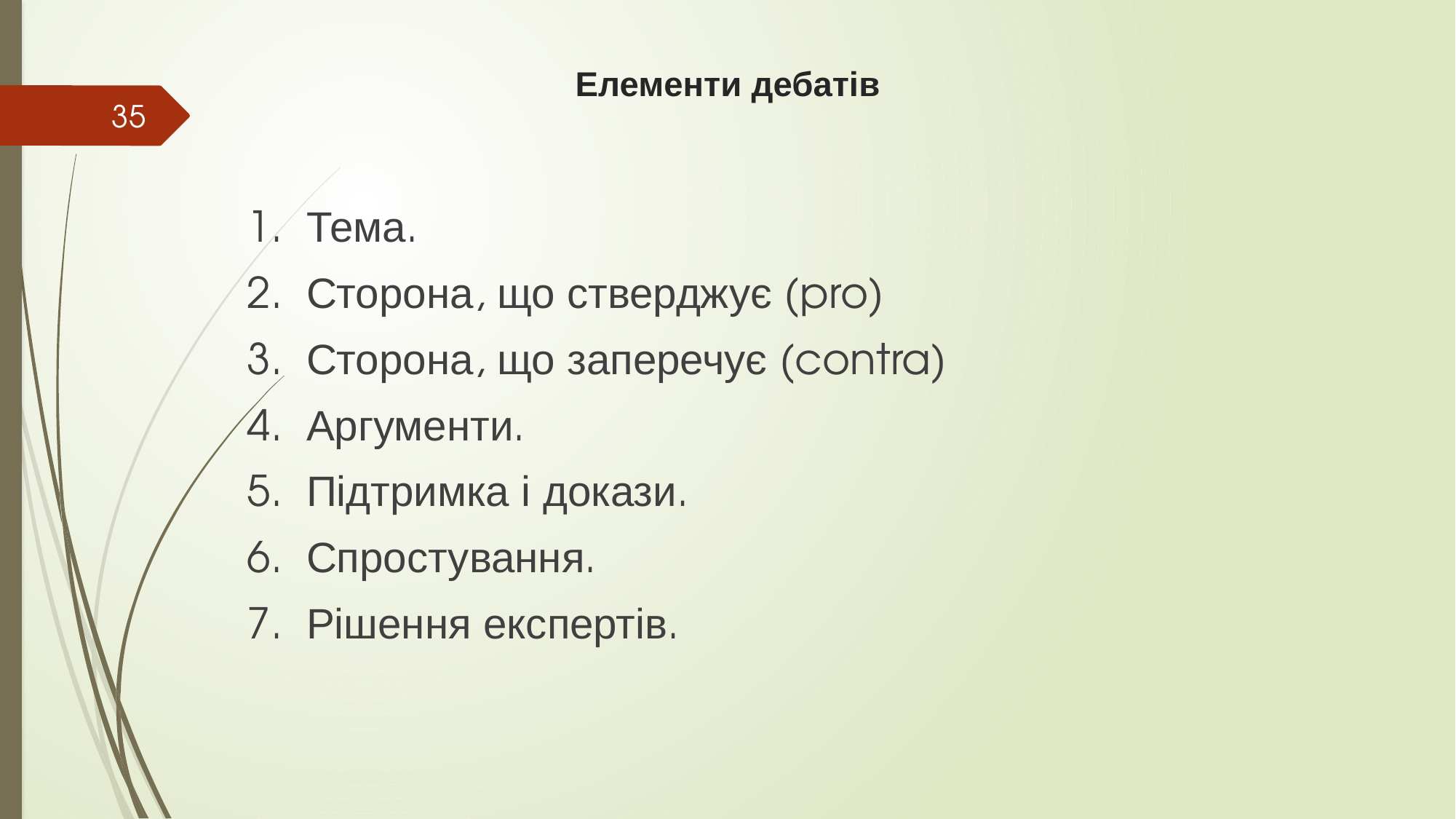

# Елементи дебатів
35
1.  Тема.
2.  Сторона, що стверджує (pro)
3.  Сторона, що заперечує (contra)
4.  Аргументи.
5.  Підтримка і докази.
6.  Спростування.
7.  Рішення експертів.